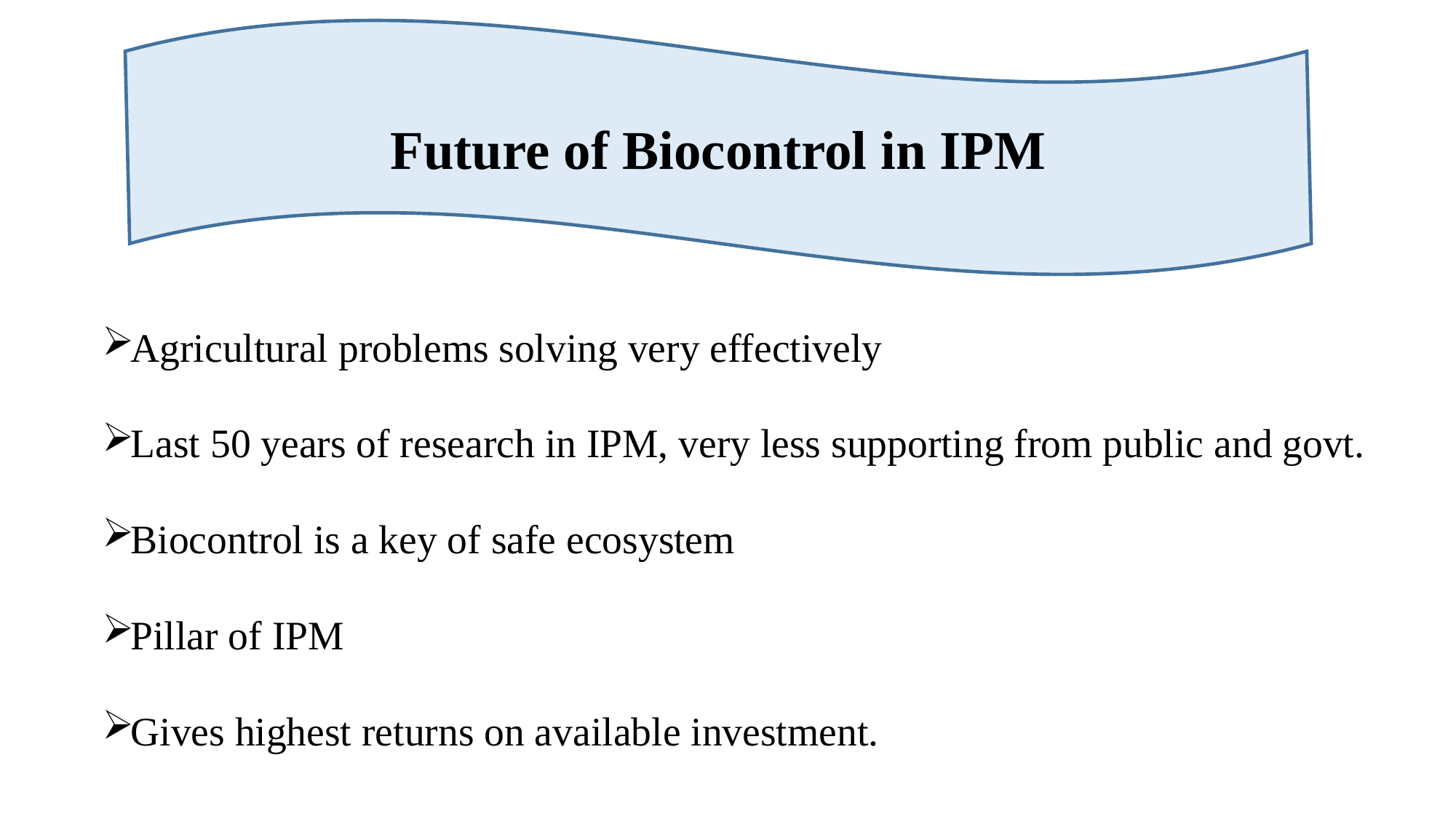

Future of Biocontrol in IPM
Agricultural problems solving very effectively
Last 50 years of research in IPM, very less supporting from public and govt.
Biocontrol is a key of safe ecosystem
Pillar of IPM
Gives highest returns on available investment.